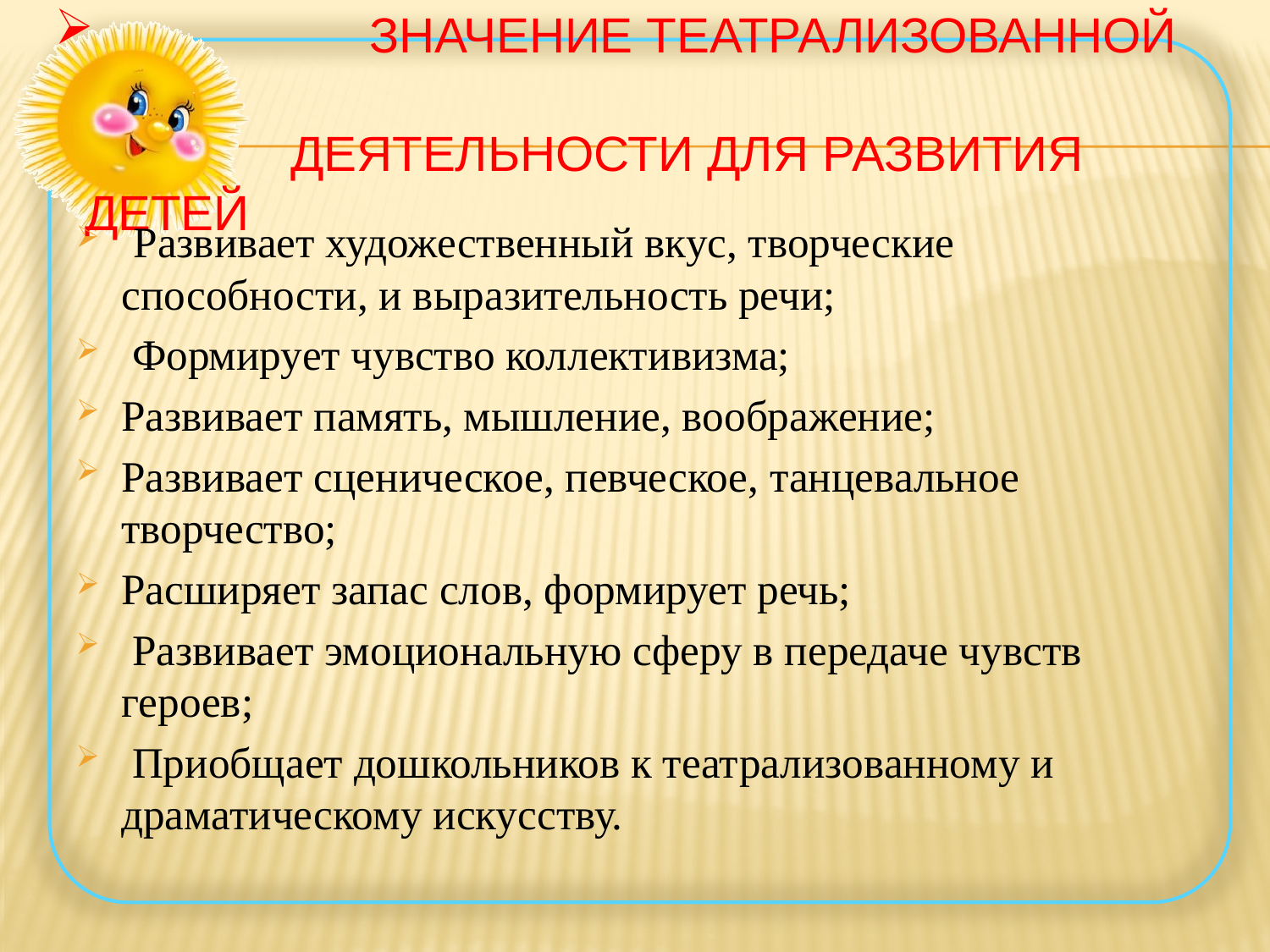

# Значение театрализованной деятельности для развития детей
 Развивает художественный вкус, творческие способности, и выразительность речи;
 Формирует чувство коллективизма;
Развивает память, мышление, воображение;
Развивает сценическое, певческое, танцевальное творчество;
Расширяет запас слов, формирует речь;
 Развивает эмоциональную сферу в передаче чувств героев;
 Приобщает дошкольников к театрализованному и драматическому искусству.